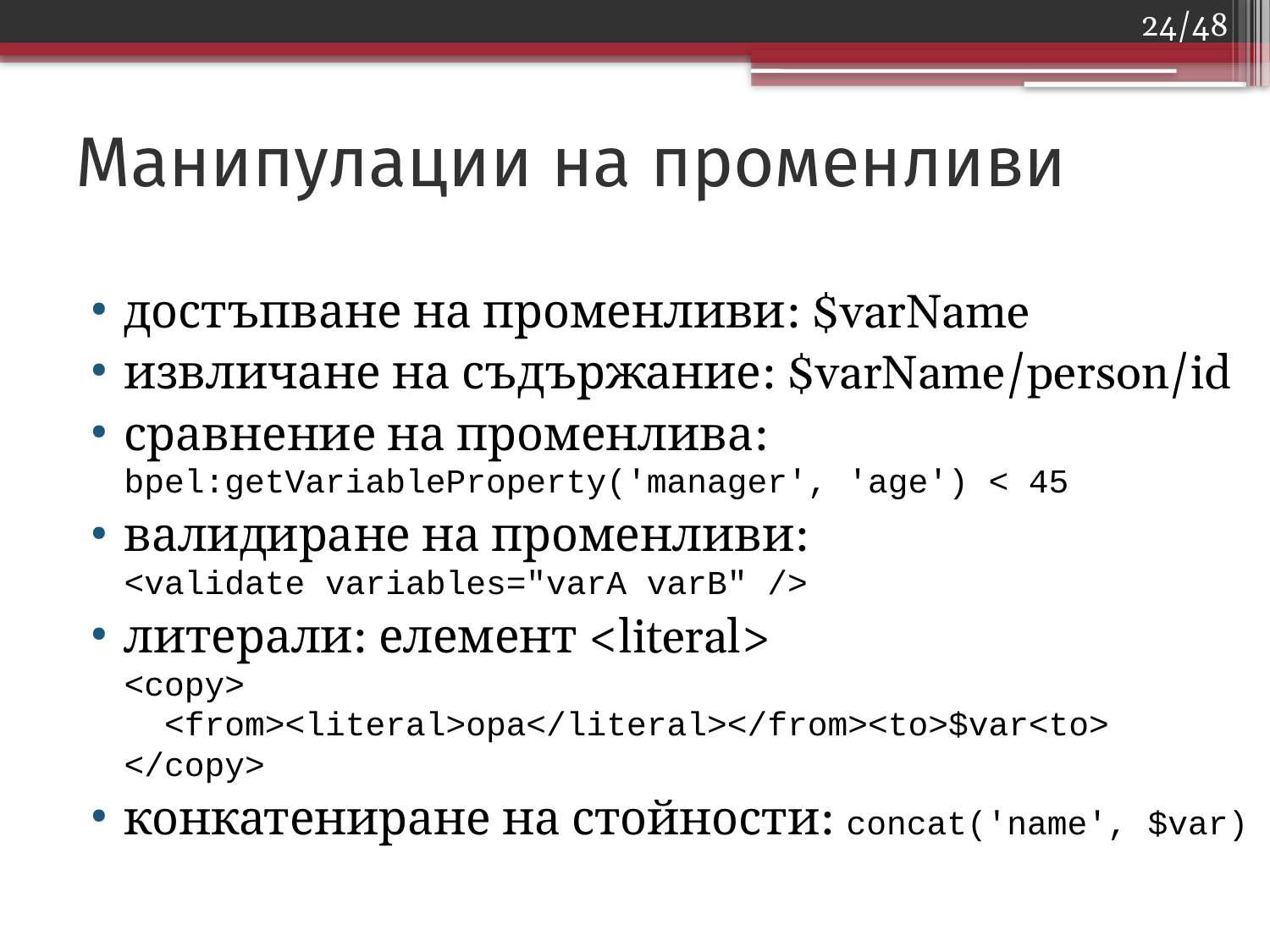

24/48
# Манипулации на променливи
достъпване на променливи: $varName
извличане на съдържание: $varName/person/id
сравнение на променлива:
bpel:getVariableProperty('manager', 'age') < 45
валидиране на променливи:
<validate variables="varA varB" />
литерали: елемент <literal>
<copy>
  <from><literal>opa</literal></from><to>$var<to>
</copy>
конкатениране на стойности: concat('name', $var)